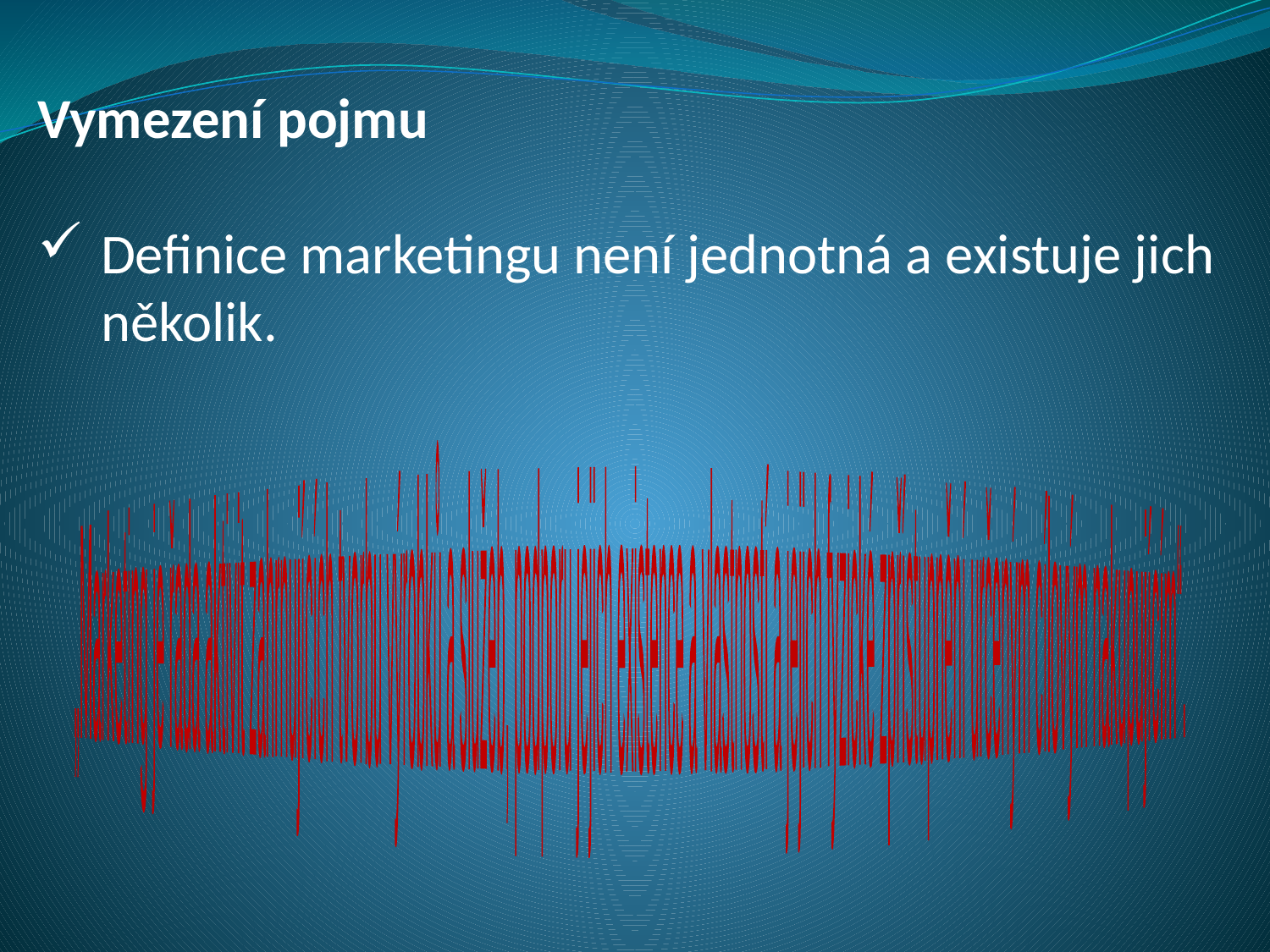

Vymezení pojmu

Definice marketingu není jednotná a existuje jich několik.
„Marketing je řada aktivit zahrnujících tvorbu výrobků a služeb, podporu jejich existence
a vlastností a jejich fyzické zpřístupnění určeným cílovým nakupujícím“.